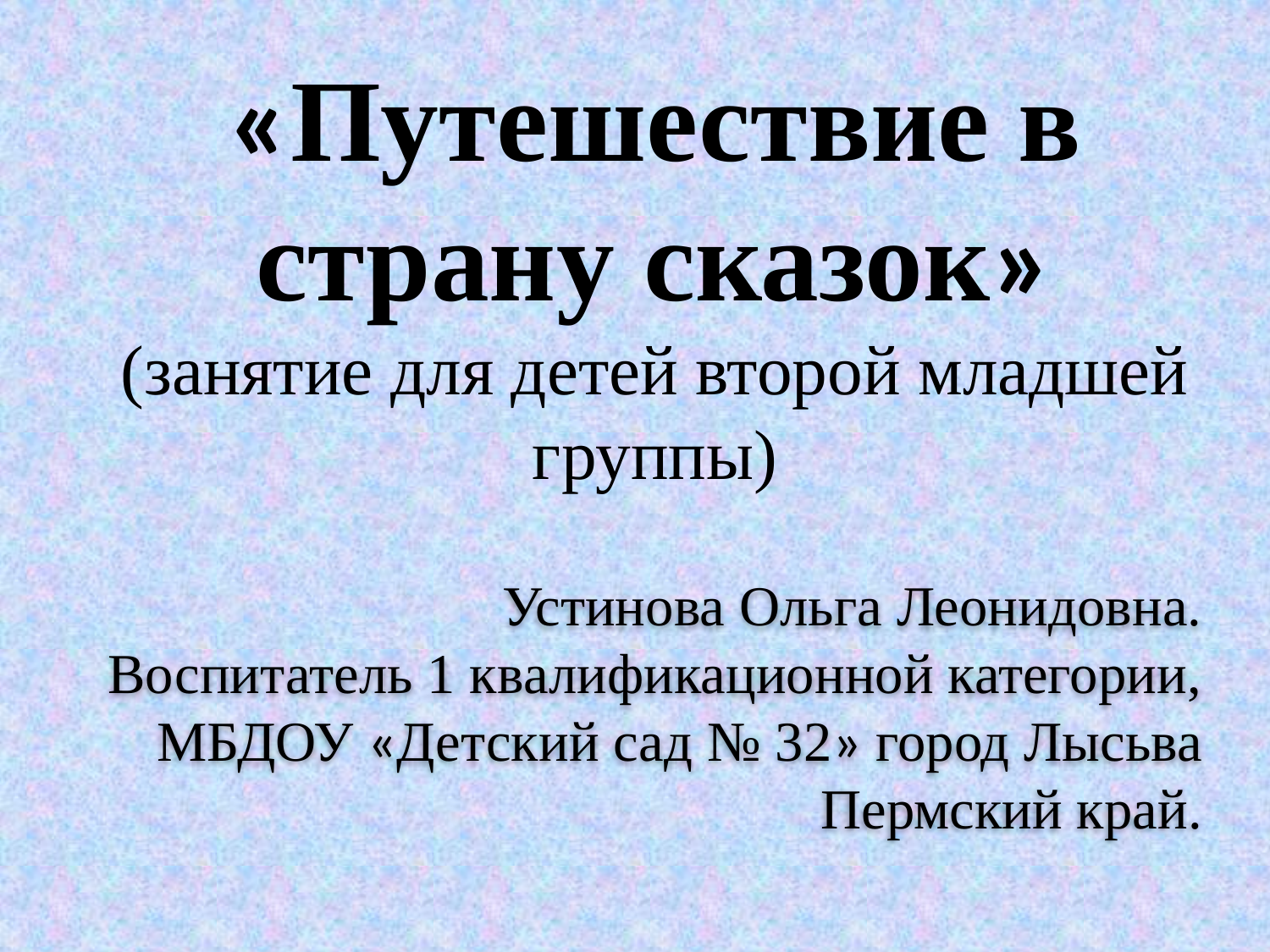

«Путешествие в страну сказок»
(занятие для детей второй младшей группы)
Устинова Ольга Леонидовна.
Воспитатель 1 квалификационной категории,
МБДОУ «Детский сад № 32» город Лысьва Пермский край.